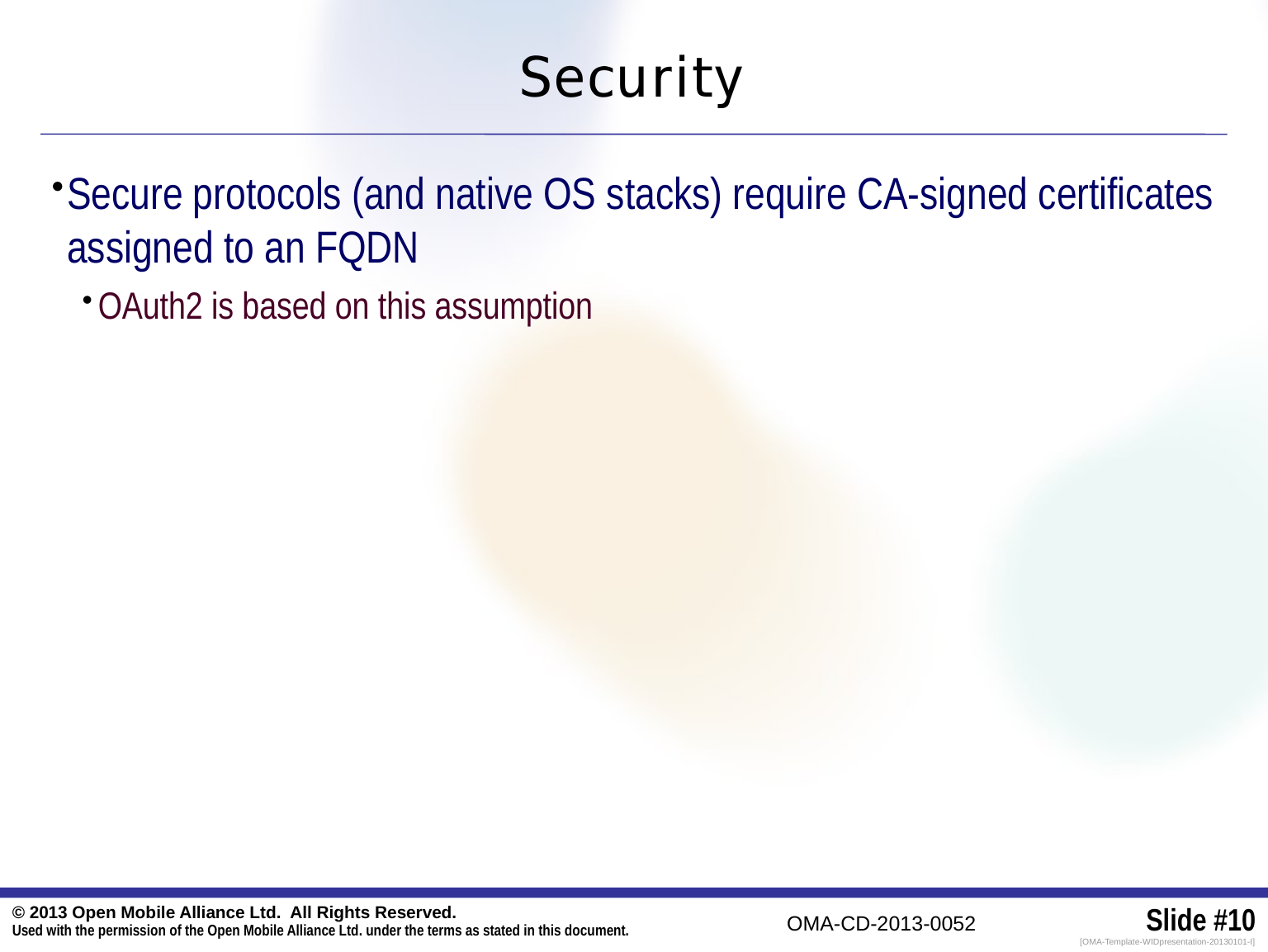

# Security
Secure protocols (and native OS stacks) require CA-signed certificates assigned to an FQDN
OAuth2 is based on this assumption